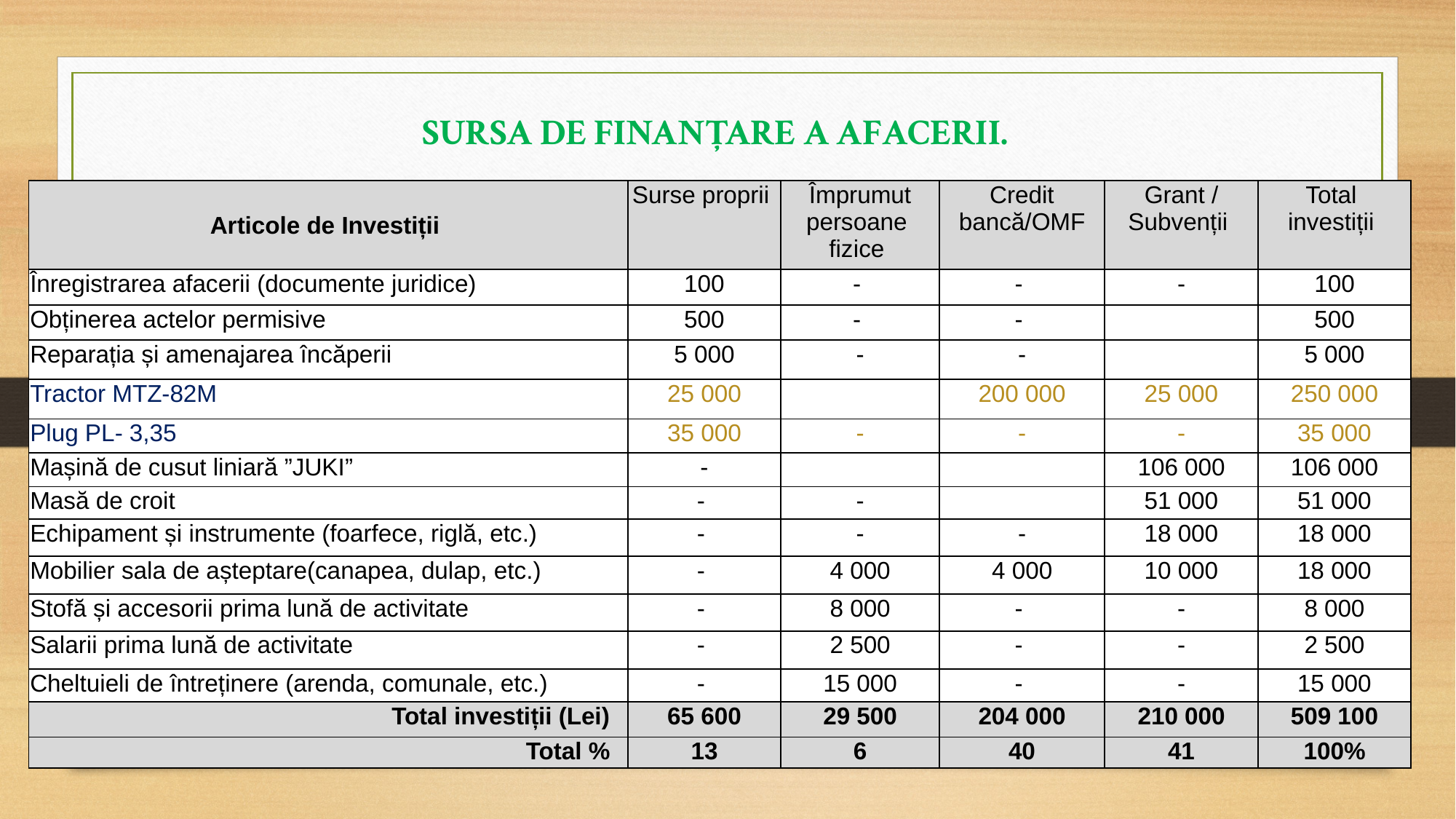

# SURSA DE FINANȚARE A AFACERII.
| Articole de Investiții | Surse proprii | Împrumut persoane fizice | Credit bancă/OMF | Grant / Subvenții | Total investiții |
| --- | --- | --- | --- | --- | --- |
| Înregistrarea afacerii (documente juridice) | 100 | - | - | - | 100 |
| Obținerea actelor permisive | 500 | - | - |  | 500 |
| Reparația și amenajarea încăperii | 5 000 | - | - |  | 5 000 |
| Tractor MTZ-82M | 25 000 |  | 200 000 | 25 000 | 250 000 |
| Plug PL- 3,35 | 35 000 | - | - | - | 35 000 |
| Mașină de cusut liniară ”JUKI” | - |  |  | 106 000 | 106 000 |
| Masă de croit | - | - |  | 51 000 | 51 000 |
| Echipament și instrumente (foarfece, riglă, etc.) | - | - | - | 18 000 | 18 000 |
| Mobilier sala de așteptare(canapea, dulap, etc.) | - | 4 000 | 4 000 | 10 000 | 18 000 |
| Stofă și accesorii prima lună de activitate | - | 8 000 | - | - | 8 000 |
| Salarii prima lună de activitate | - | 2 500 | - | - | 2 500 |
| Cheltuieli de întreținere (arenda, comunale, etc.) | - | 15 000 | - | - | 15 000 |
| Total investiții (Lei) | 65 600 | 29 500 | 204 000 | 210 000 | 509 100 |
| Total % | 13 | 6 | 40 | 41 | 100% |